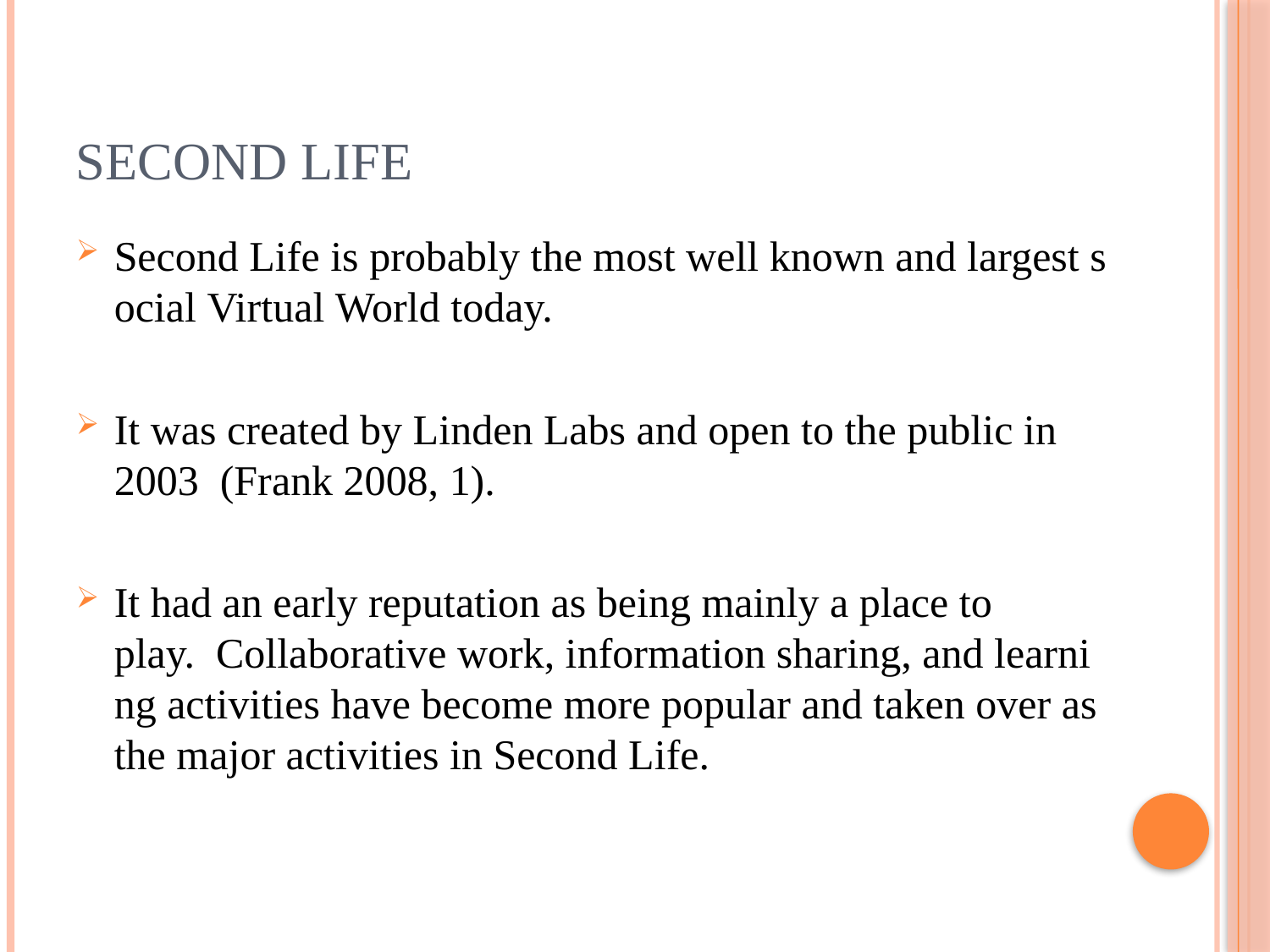

# Second Life
Second Life is probably the most well known and largest social Virtual World today.

It was created by Linden Labs and open to the public in 2003  (Frank 2008, 1).

It had an early reputation as being mainly a place to play.  Collaborative work, information sharing, and learning activities have become more popular and taken over as the major activities in Second Life.